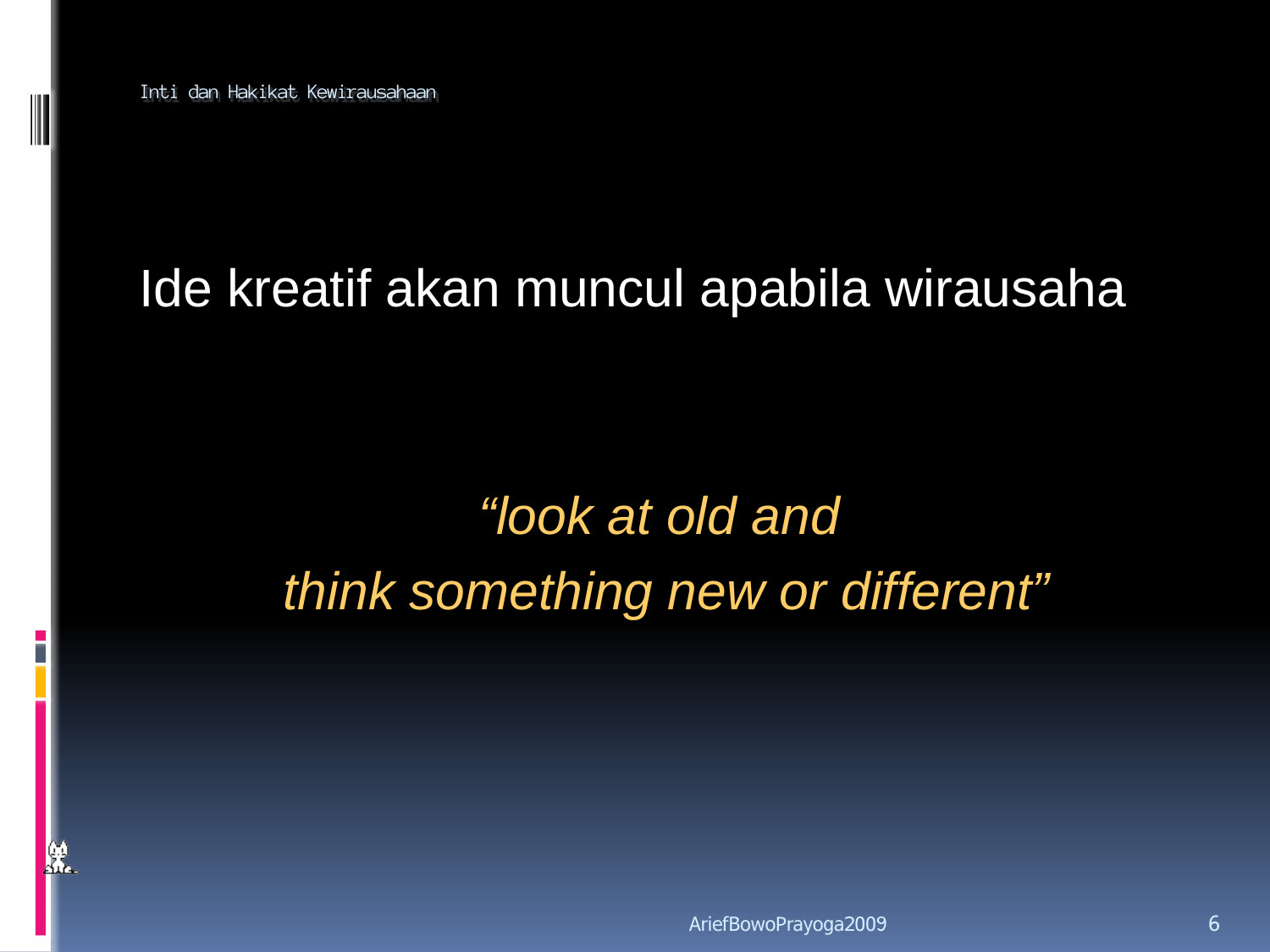

# Inti dan Hakikat Kewirausahaan
Ide kreatif akan muncul apabila wirausaha

“look at old and
think something new or different”

AriefBowoPrayoga2009
6